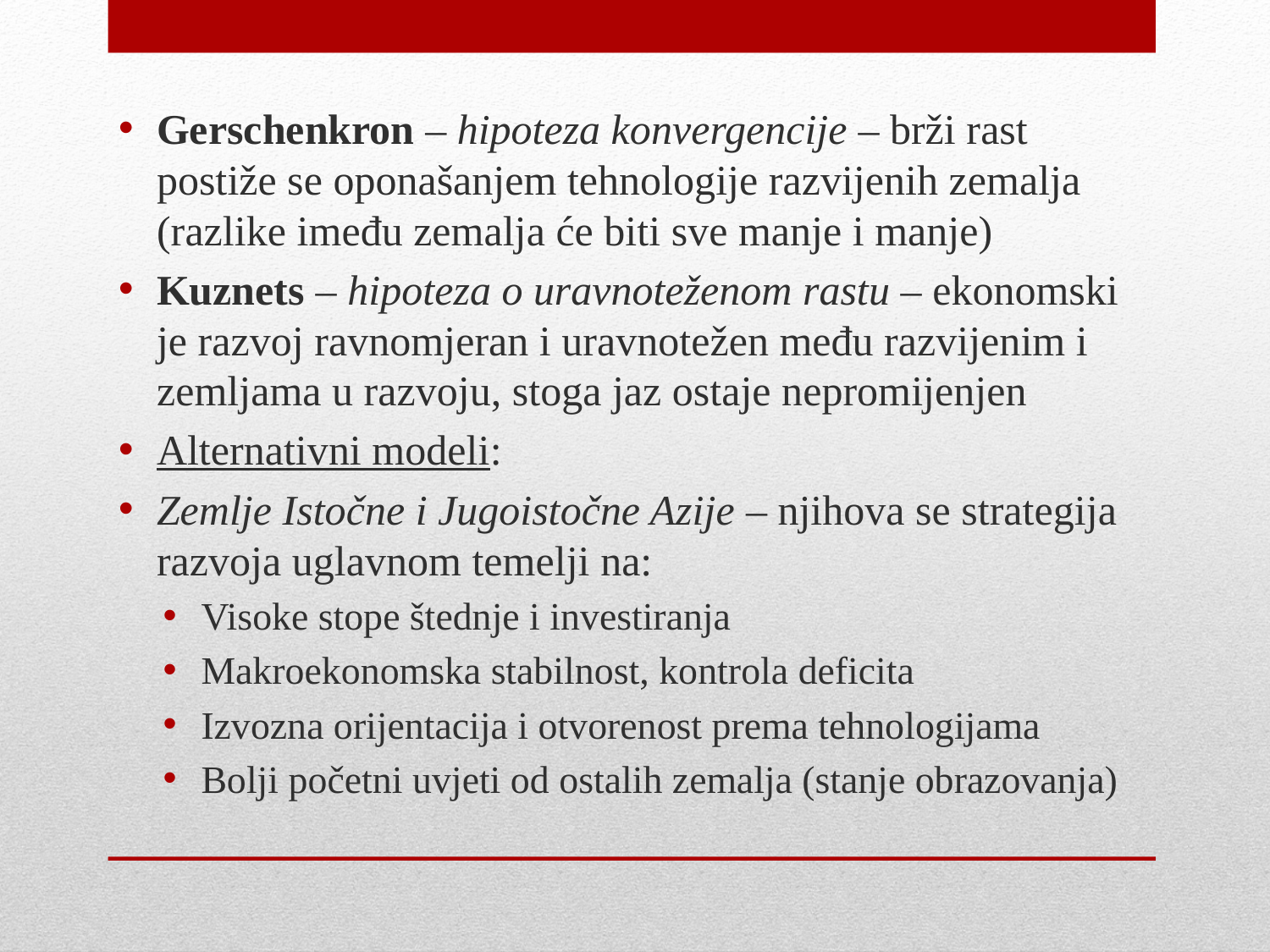

Gerschenkron – hipoteza konvergencije – brži rast postiže se oponašanjem tehnologije razvijenih zemalja (razlike imeđu zemalja će biti sve manje i manje)
Kuznets – hipoteza o uravnoteženom rastu – ekonomski je razvoj ravnomjeran i uravnotežen među razvijenim i zemljama u razvoju, stoga jaz ostaje nepromijenjen
Alternativni modeli:
Zemlje Istočne i Jugoistočne Azije – njihova se strategija razvoja uglavnom temelji na:
Visoke stope štednje i investiranja
Makroekonomska stabilnost, kontrola deficita
Izvozna orijentacija i otvorenost prema tehnologijama
Bolji početni uvjeti od ostalih zemalja (stanje obrazovanja)